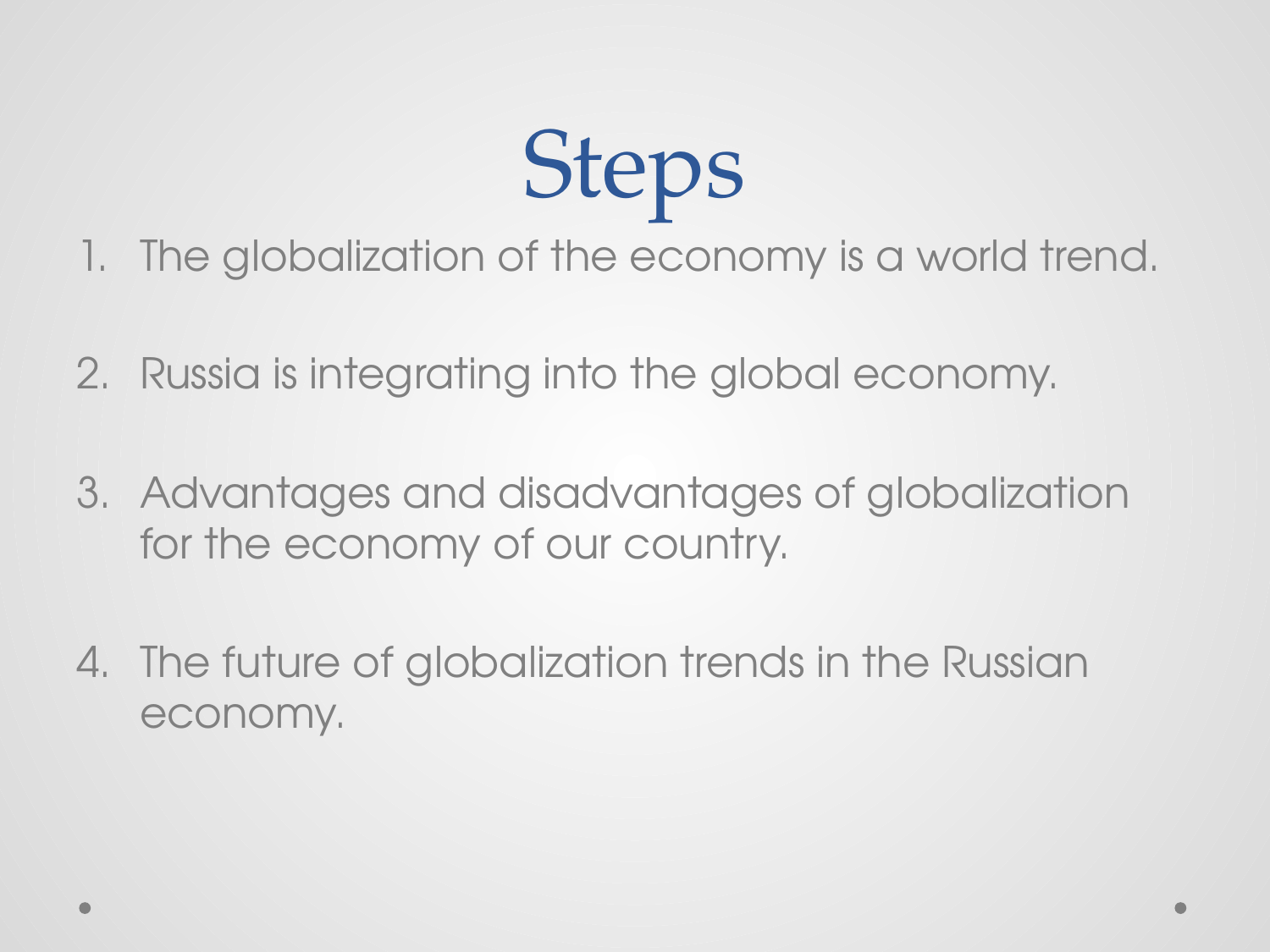

# Steps
The globalization of the economy is a world trend.

Russia is integrating into the global economy.

Advantages and disadvantages of globalization for the economy of our country.

The future of globalization trends in the Russian economy.